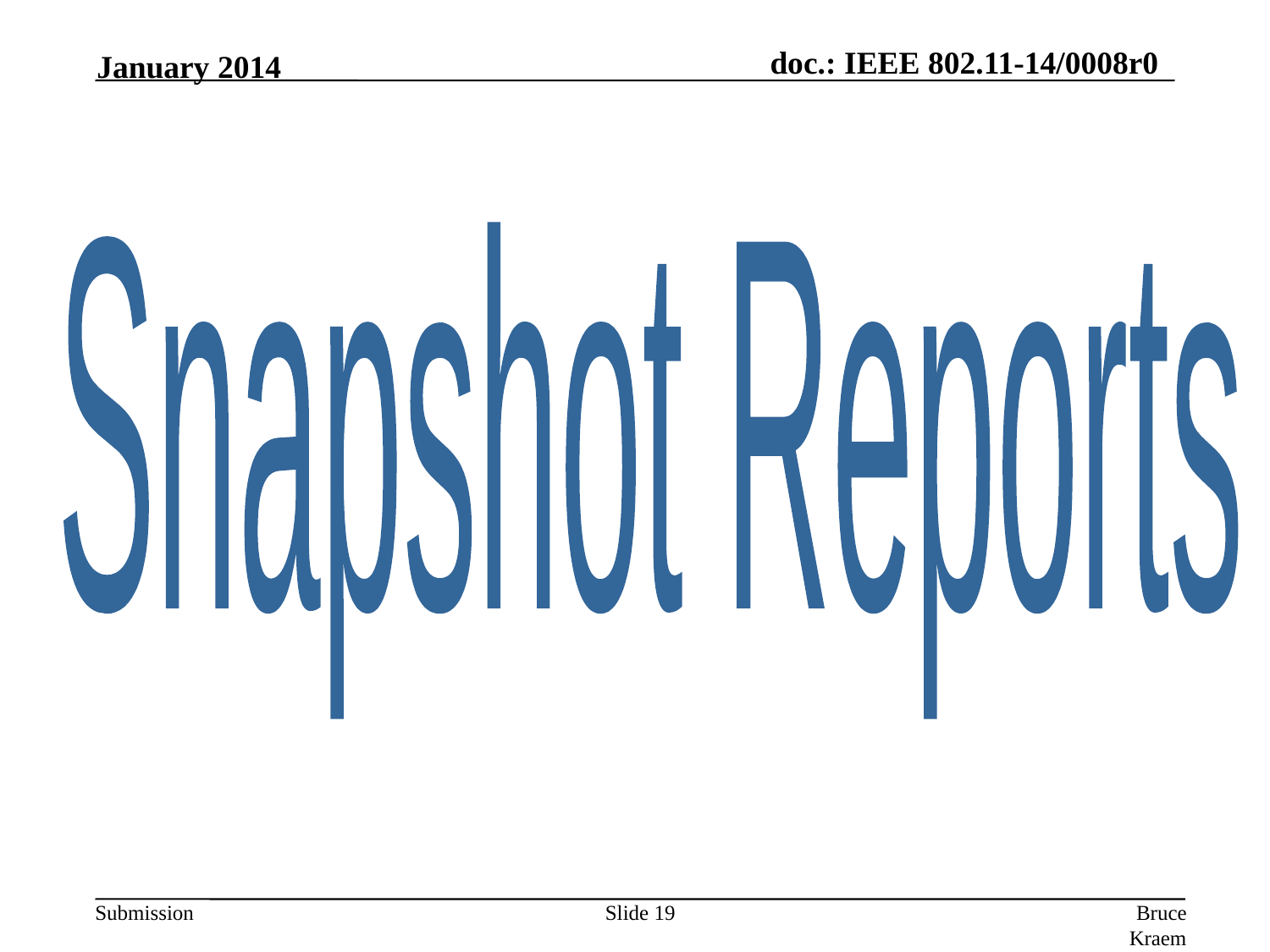

January 2014
Snapshot Reports
Slide 19
Bruce Kraemer, Marvell